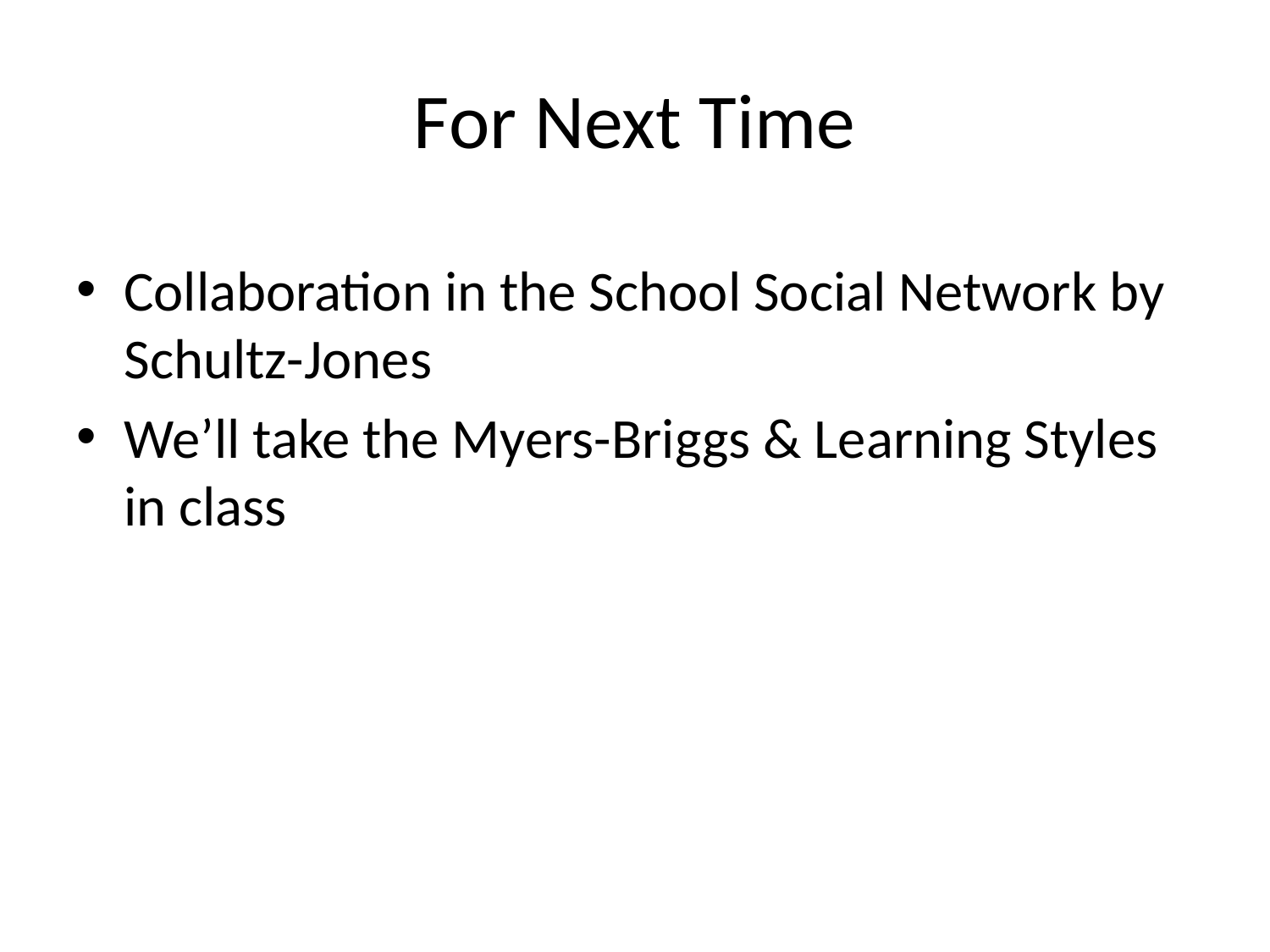

# For Next Time
Collaboration in the School Social Network by Schultz-Jones
We’ll take the Myers-Briggs & Learning Styles in class